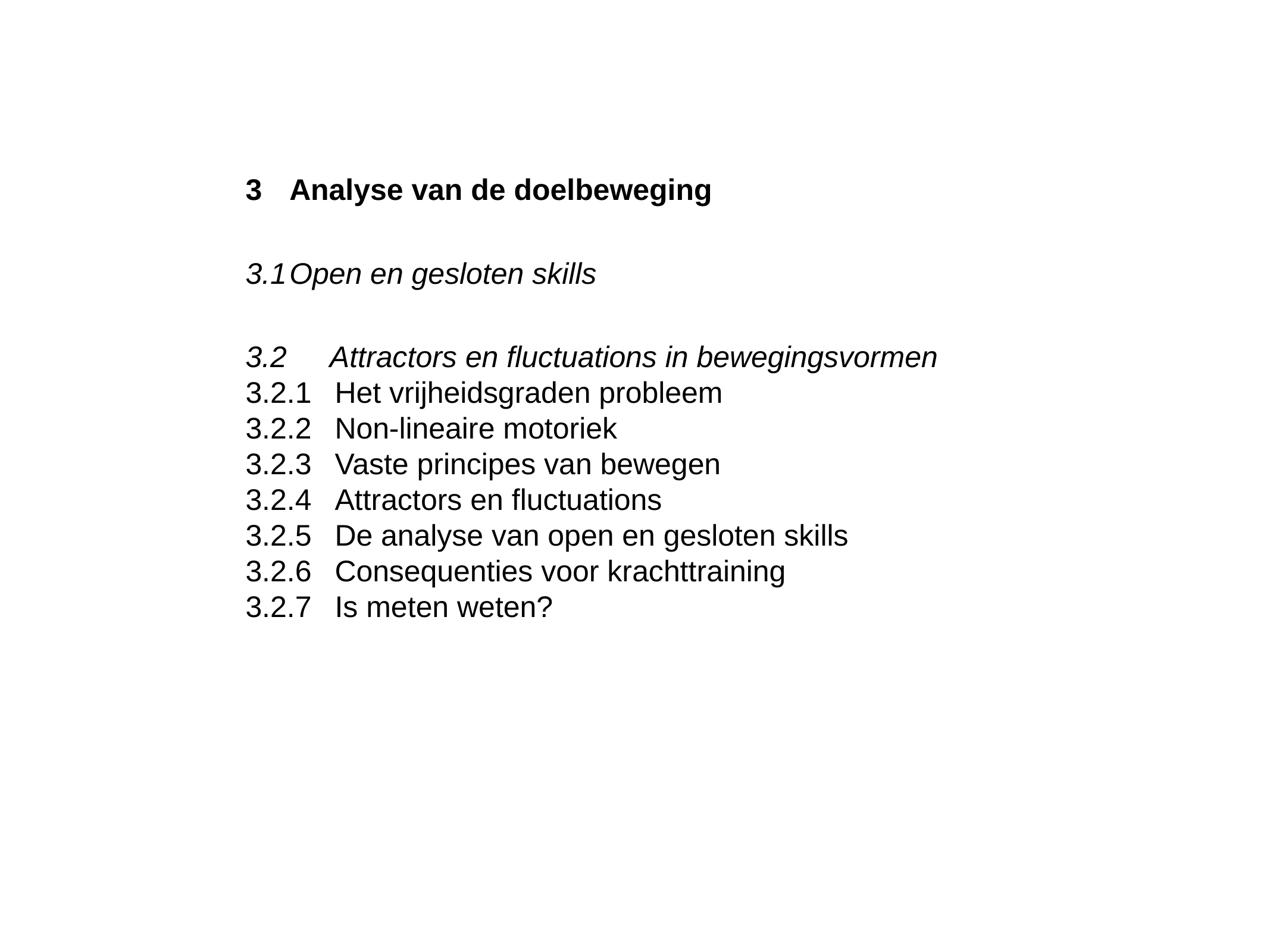

3	Analyse van de doelbeweging

3.1	Open en gesloten skills

3.2	     Attractors en fluctuations in bewegingsvormen
3.2.1	Het vrijheidsgraden probleem
3.2.2	Non-lineaire motoriek
3.2.3	Vaste principes van bewegen
3.2.4	Attractors en fluctuations
3.2.5	De analyse van open en gesloten skills
3.2.6	Consequenties voor krachttraining
3.2.7	Is meten weten?